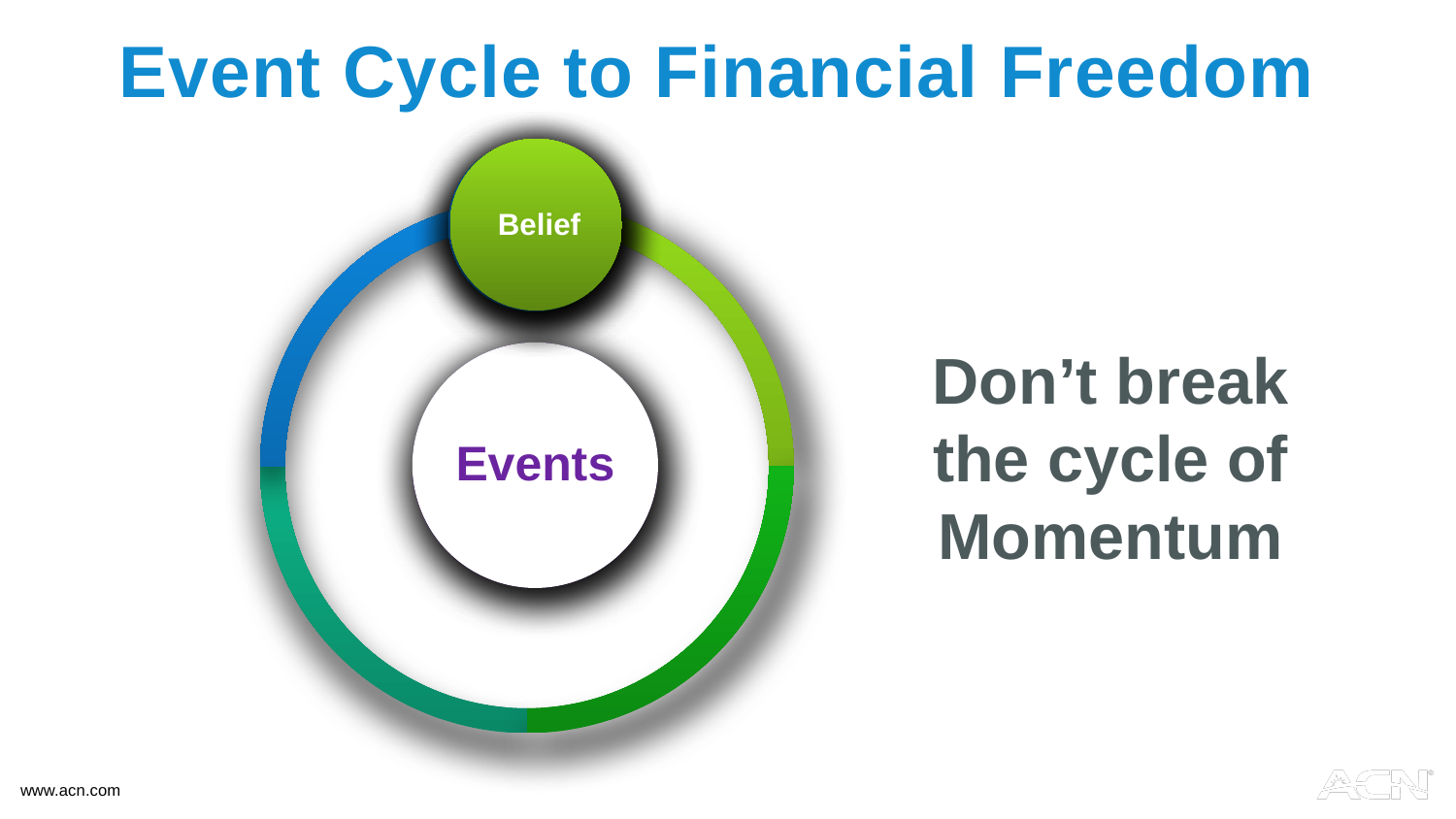

# Event Cycle to Financial Freedom

Belief

Action

Results

Energy

Don’t break the cycle of Momentum

Events

Events